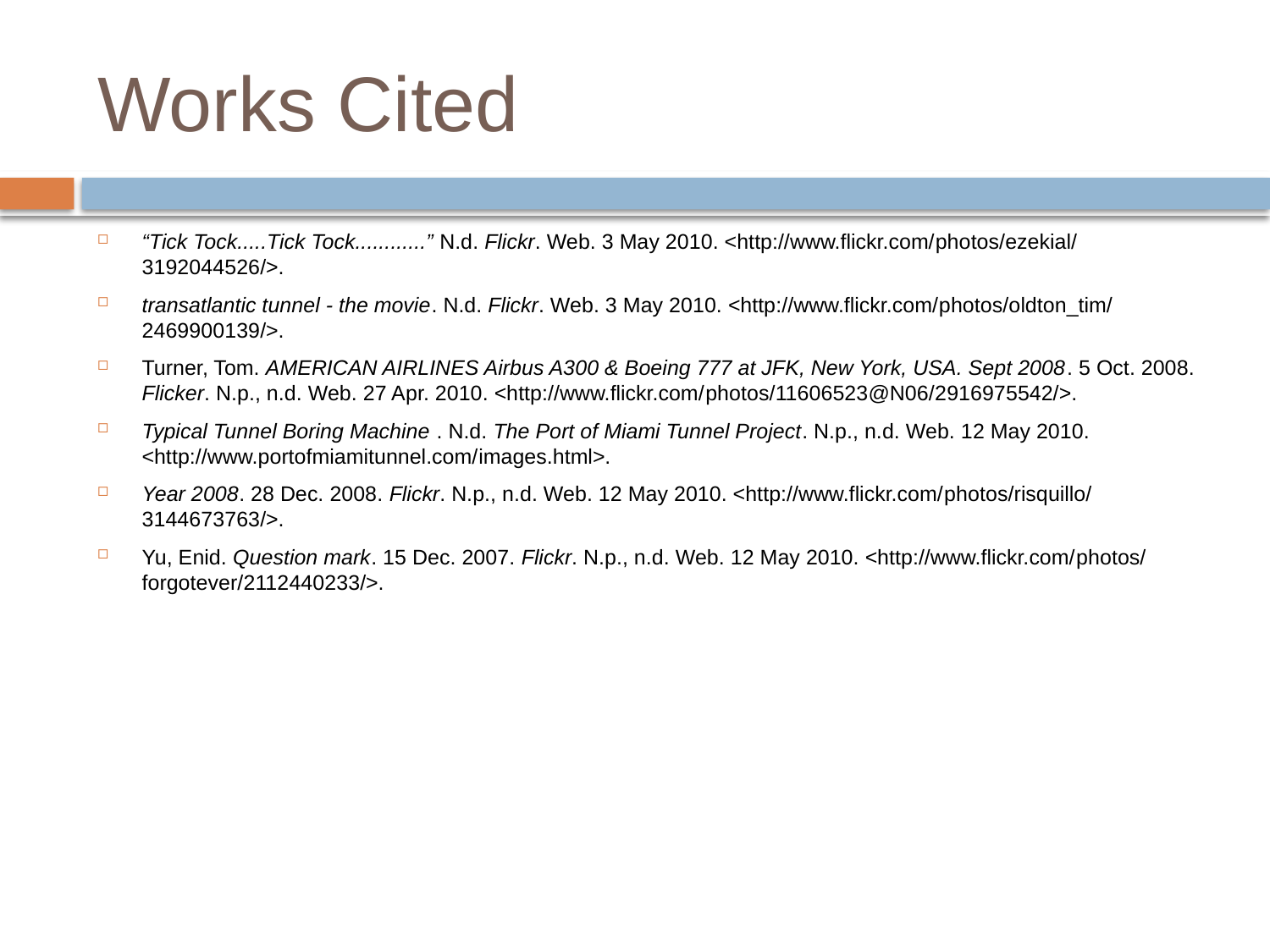

# Works Cited
“Tick Tock.....Tick Tock............” N.d. Flickr. Web. 3 May 2010. <http://www.flickr.com/‌photos/‌ezekial/‌3192044526/>.
transatlantic tunnel - the movie. N.d. Flickr. Web. 3 May 2010. <http://www.flickr.com/‌photos/‌oldton_tim/‌2469900139/>.
Turner, Tom. AMERICAN AIRLINES Airbus A300 & Boeing 777 at JFK, New York, USA. Sept 2008. 5 Oct. 2008. Flicker. N.p., n.d. Web. 27 Apr. 2010. <http://www.flickr.com/‌photos/‌11606523@N06/‌2916975542/>.
Typical Tunnel Boring Machine . N.d. The Port of Miami Tunnel Project. N.p., n.d. Web. 12 May 2010. <http://www.portofmiamitunnel.com/‌images.html>.
Year 2008. 28 Dec. 2008. Flickr. N.p., n.d. Web. 12 May 2010. <http://www.flickr.com/‌photos/‌risquillo/‌3144673763/>.
Yu, Enid. Question mark. 15 Dec. 2007. Flickr. N.p., n.d. Web. 12 May 2010. <http://www.flickr.com/‌photos/‌forgotever/‌2112440233/>.